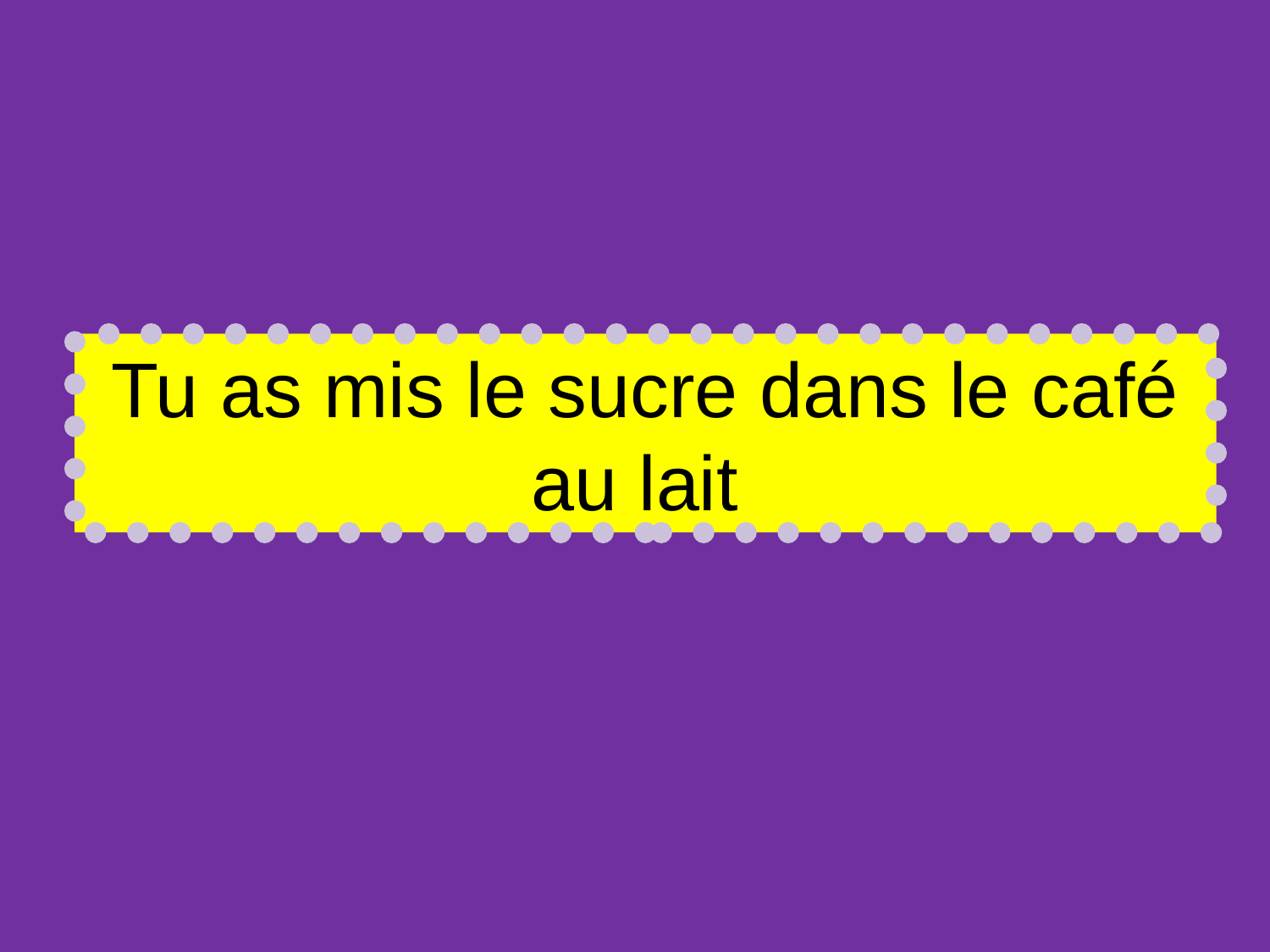

Tu as mis le sucre dans le café au lait